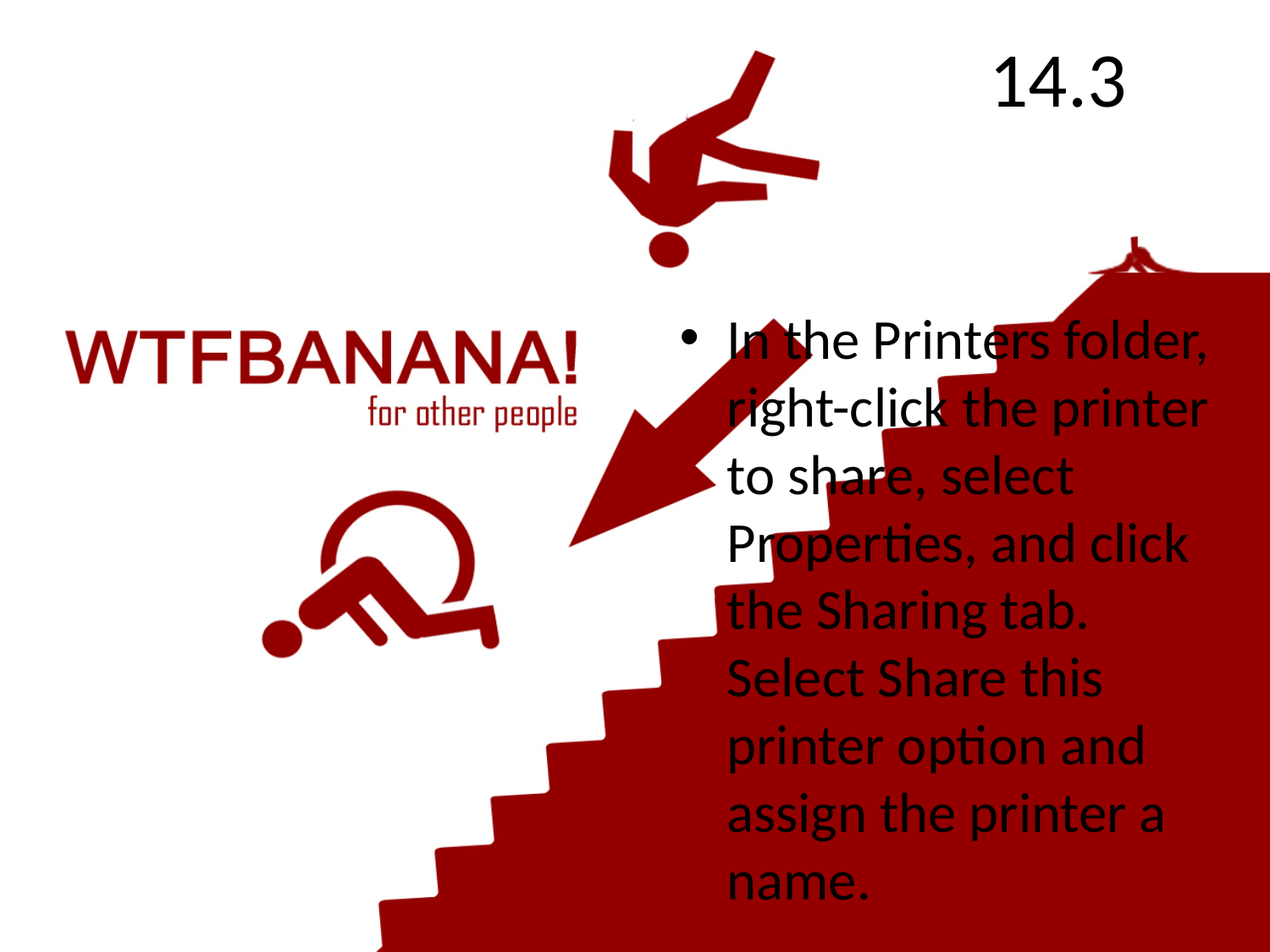

# 14.3
In the Printers folder, right-click the printer to share, select Properties, and click the Sharing tab. Select Share this printer option and assign the printer a name.